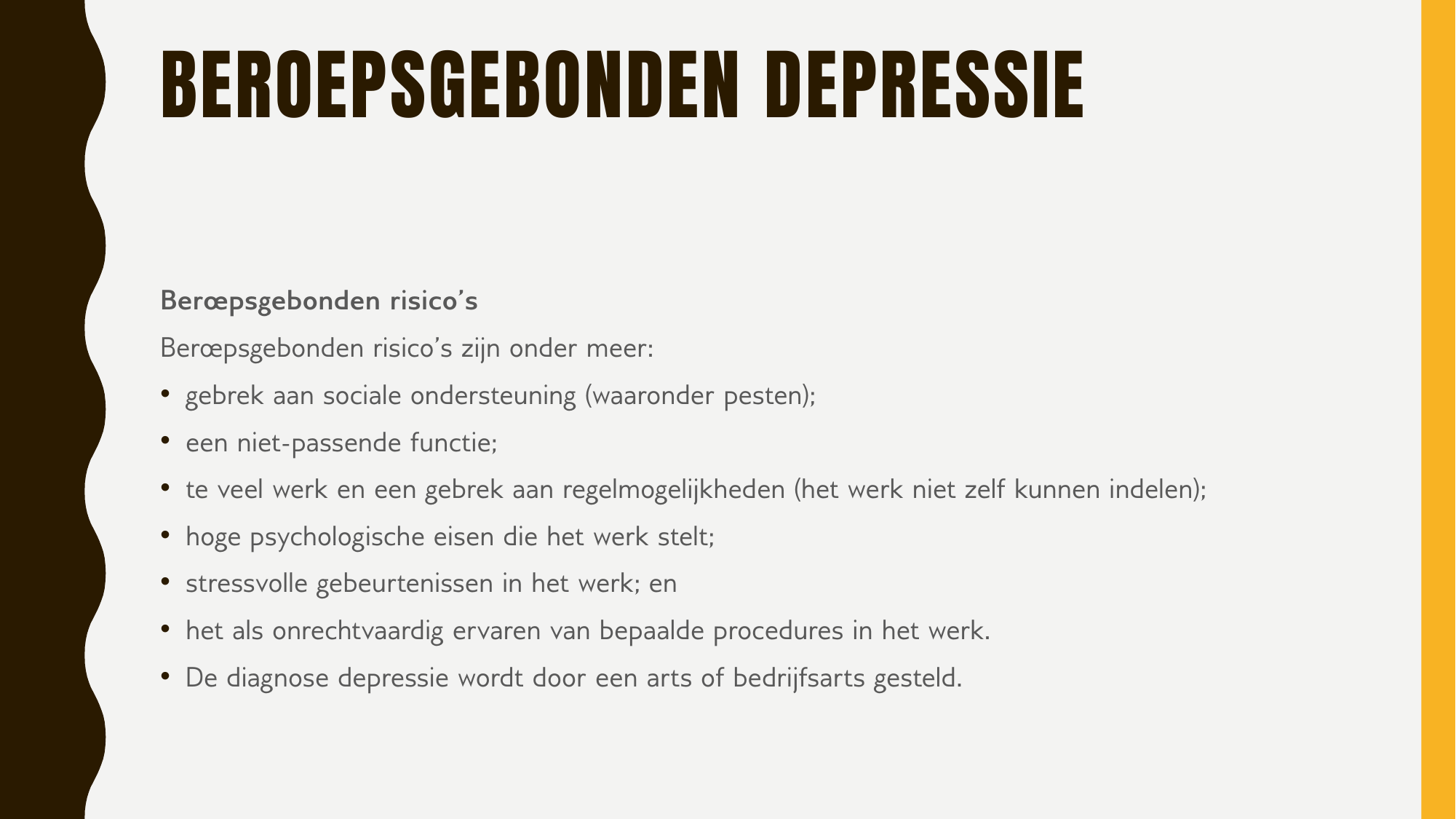

# Beroepsgebonden depressie
Beroepsgebonden risico’s
Beroepsgebonden risico’s zijn onder meer:
gebrek aan sociale ondersteuning (waaronder pesten);
een niet-passende functie;
te veel werk en een gebrek aan regelmogelijkheden (het werk niet zelf kunnen indelen);
hoge psychologische eisen die het werk stelt;
stressvolle gebeurtenissen in het werk; en
het als onrechtvaardig ervaren van bepaalde procedures in het werk.
De diagnose depressie wordt door een arts of bedrijfsarts gesteld.